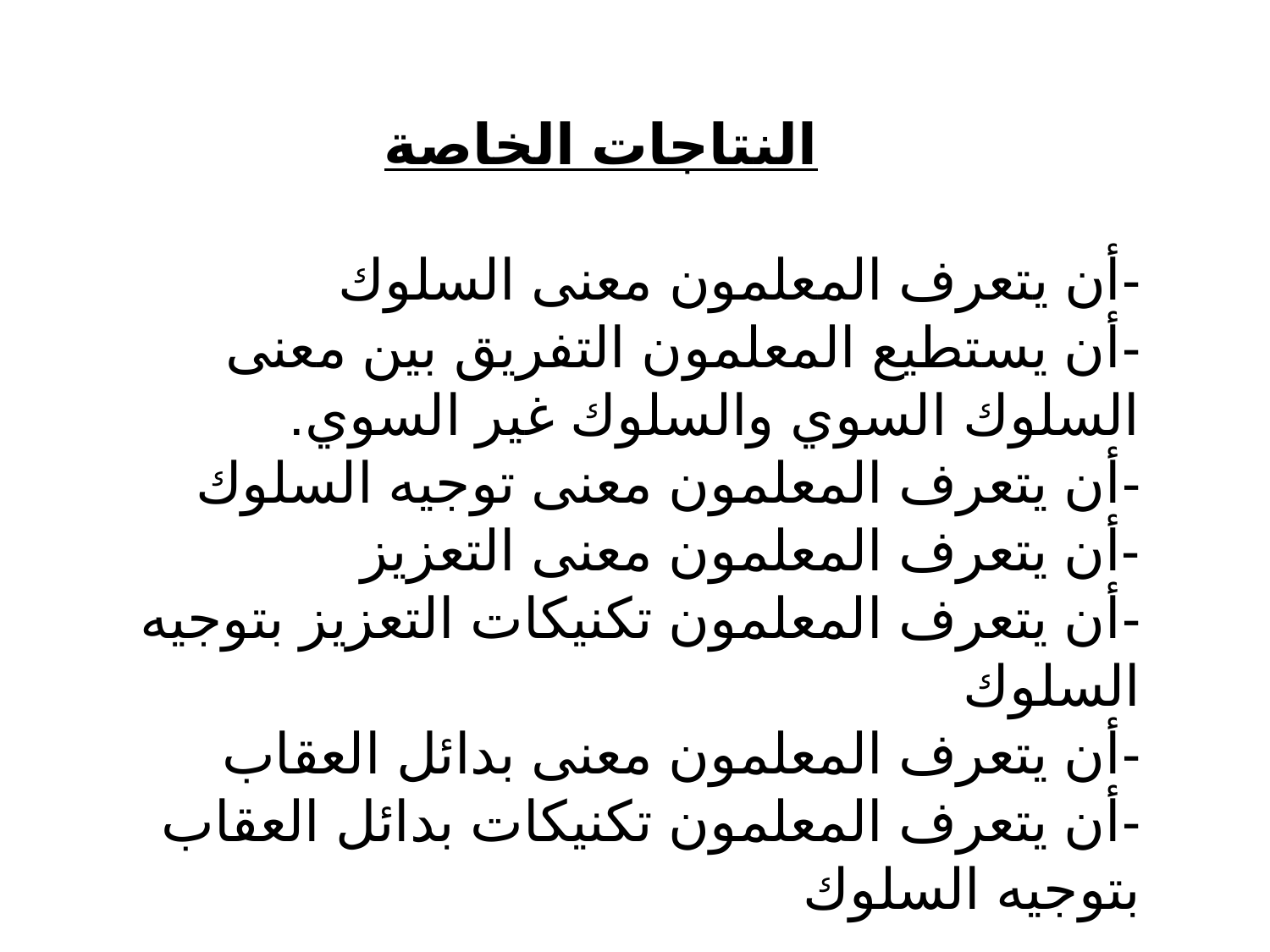

النتاجات الخاصة

-أن يتعرف المعلمون معنى السلوك
-أن يستطيع المعلمون التفريق بين معنى السلوك السوي والسلوك غير السوي.
-أن يتعرف المعلمون معنى توجيه السلوك
-أن يتعرف المعلمون معنى التعزيز
-أن يتعرف المعلمون تكنيكات التعزيز بتوجيه السلوك
-أن يتعرف المعلمون معنى بدائل العقاب
-أن يتعرف المعلمون تكنيكات بدائل العقاب بتوجيه السلوك